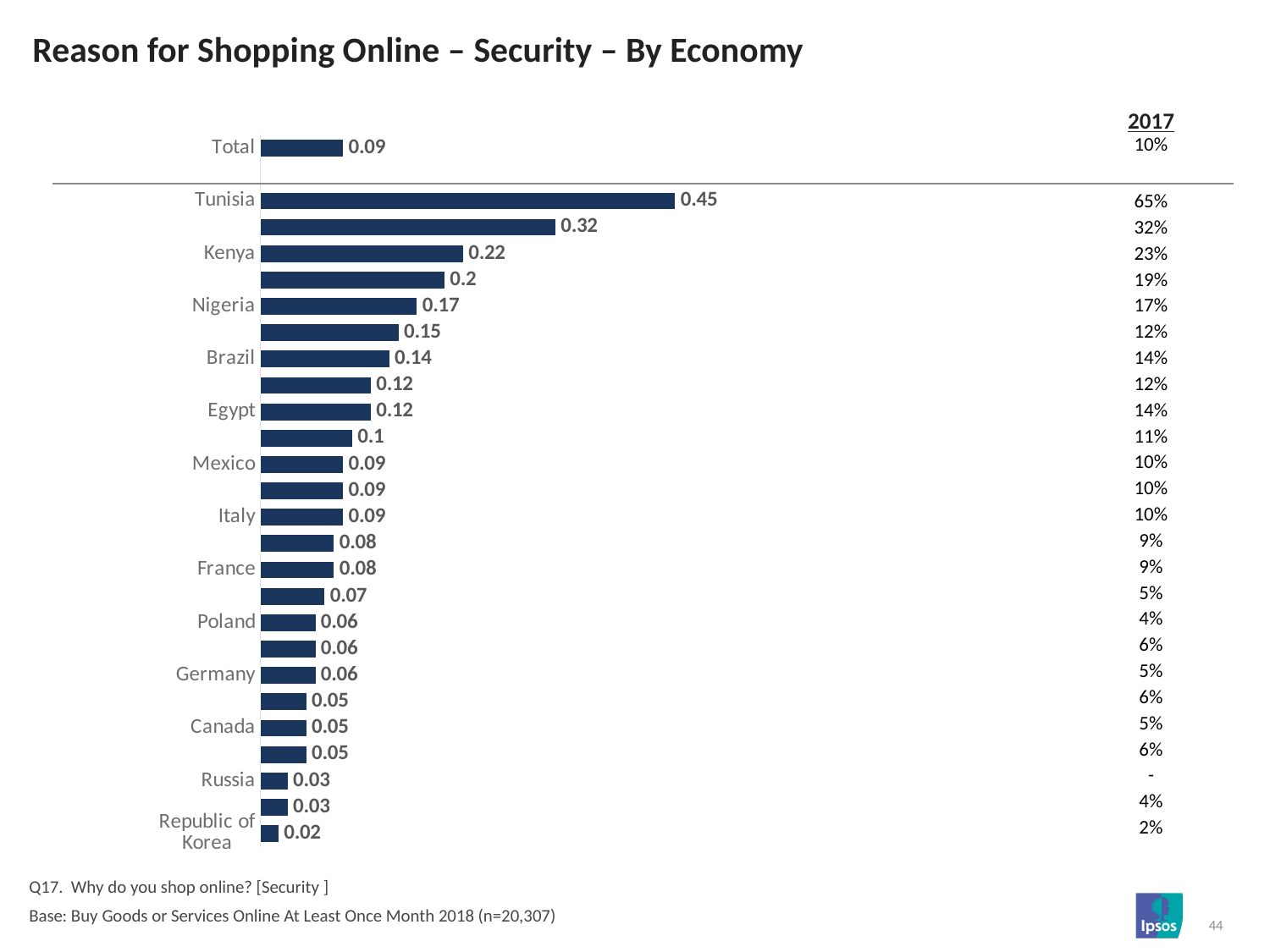

# Reason for Shopping Online – Security – By Economy
| 2017 |
| --- |
| 10% |
|  |
| 65% |
| 32% |
| 23% |
| 19% |
| 17% |
| 12% |
| 14% |
| 12% |
| 14% |
| 11% |
| 10% |
| 10% |
| 10% |
| 9% |
| 9% |
| 5% |
| 4% |
| 6% |
| 5% |
| 6% |
| 5% |
| 6% |
| - |
| 4% |
| 2% |

### Chart

| Category | Column1 |
|---|---|
| Total | 0.09 |
|  | None |
| Tunisia | 0.45 |
| Pakistan | 0.32 |
| Kenya | 0.22 |
| India | 0.2 |
| Nigeria | 0.17 |
| Indonesia | 0.15 |
| Brazil | 0.14 |
| China | 0.12 |
| Egypt | 0.12 |
| United States | 0.1 |
| Mexico | 0.09 |
| South Africa | 0.09 |
| Italy | 0.09 |
| Turkey | 0.08 |
| France | 0.08 |
| Hong Kong | 0.07 |
| Poland | 0.06 |
| Sweden | 0.06 |
| Germany | 0.06 |
| Australia | 0.05 |
| Canada | 0.05 |
| Great Britain | 0.05 |
| Russia | 0.03 |
| Japan | 0.03 |
| Republic of Korea | 0.02 |
Q17.  Why do you shop online? [Security ]
Base: Buy Goods or Services Online At Least Once Month 2018 (n=20,307)